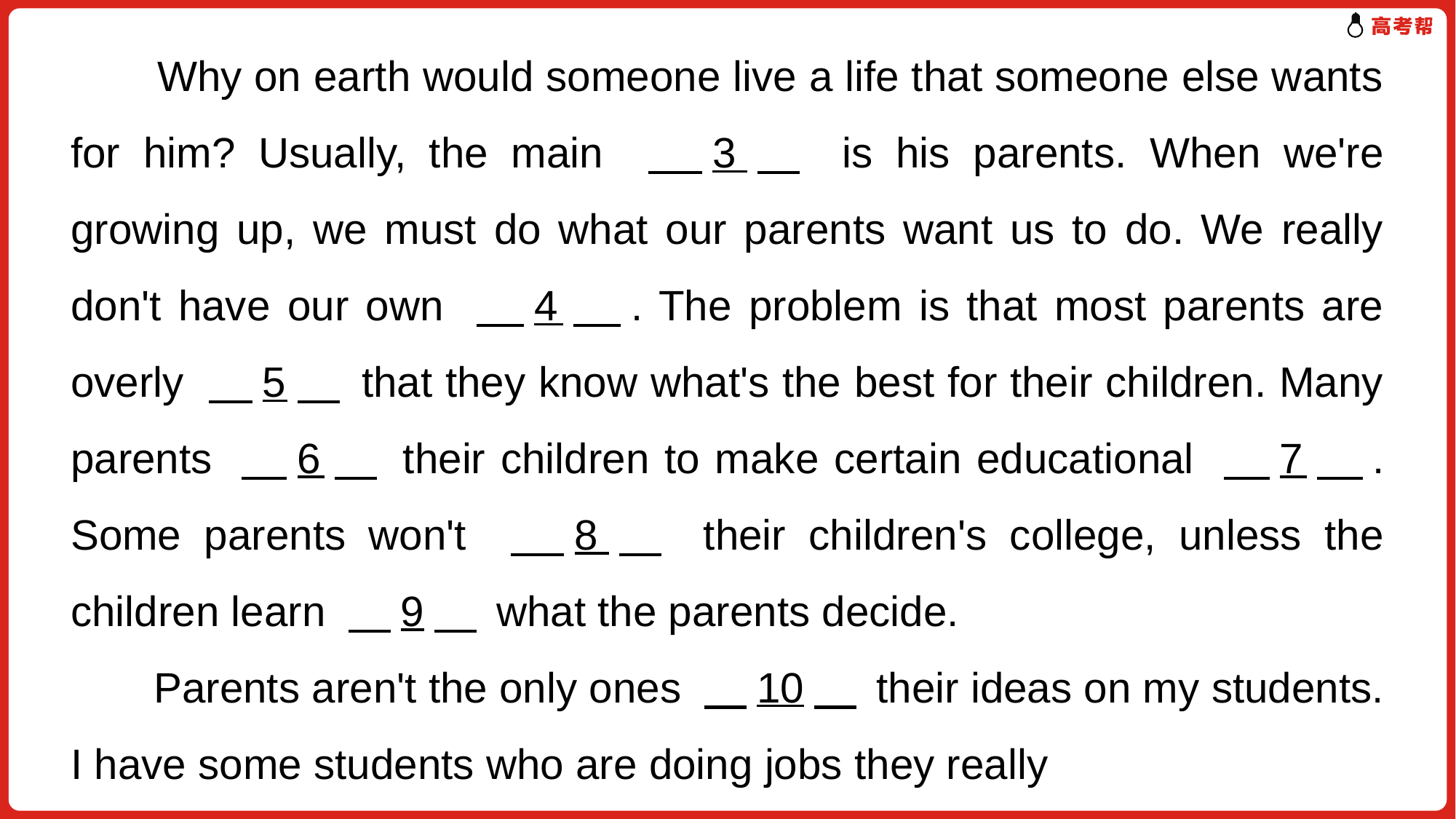

Why on earth would someone live a life that someone else wants for him? Usually, the main 　3　 is his parents. When we're growing up, we must do what our parents want us to do. We really don't have our own 　4　. The problem is that most parents are overly 　5　 that they know what's the best for their children. Many parents 　6　 their children to make certain educational 　7　. Some parents won't 　8　 their children's college, unless the children learn 　9　 what the parents decide.
       Parents aren't the only ones 　10　 their ideas on my students. I have some students who are doing jobs they really